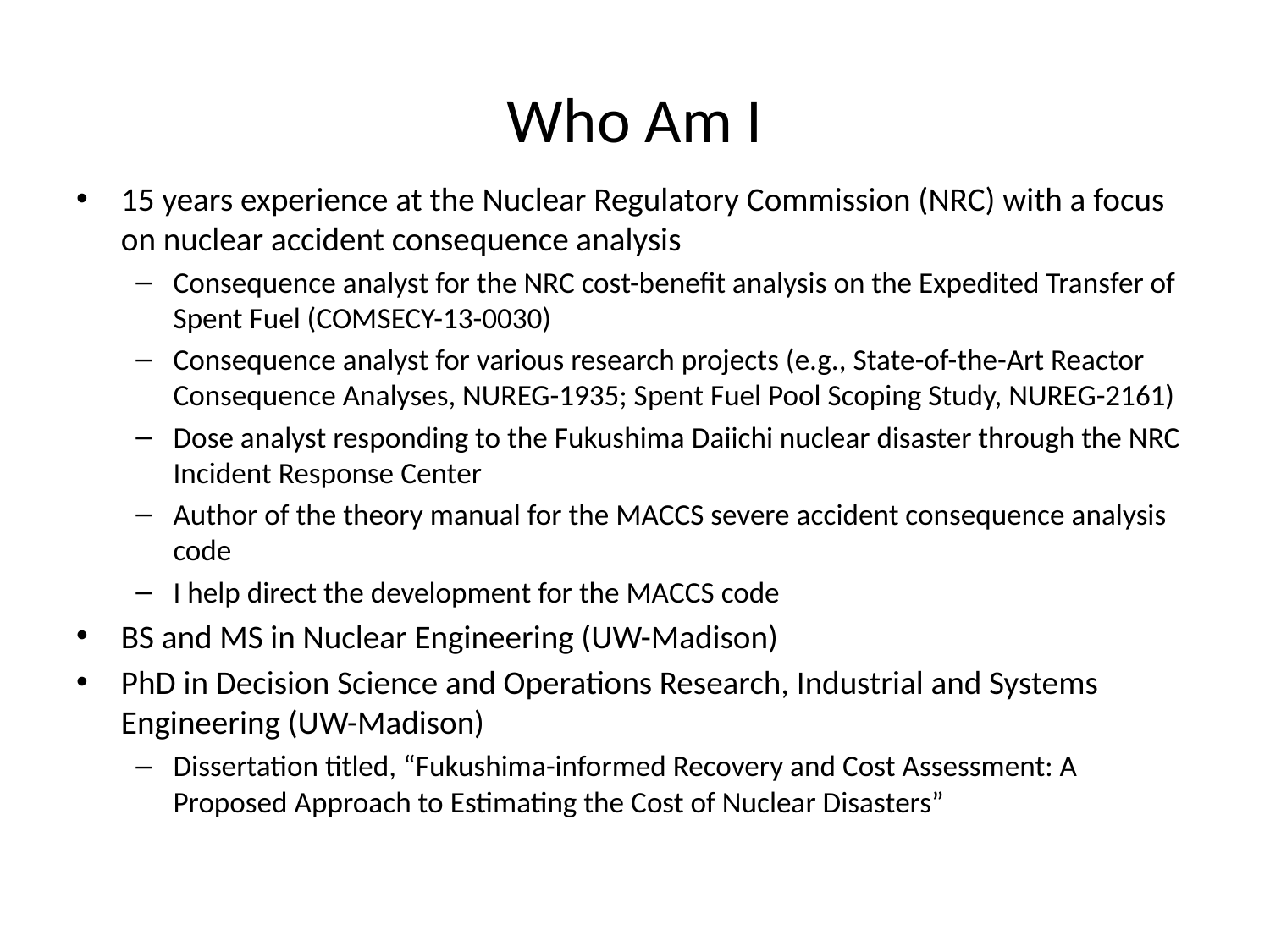

# Who Am I
15 years experience at the Nuclear Regulatory Commission (NRC) with a focus on nuclear accident consequence analysis
Consequence analyst for the NRC cost-benefit analysis on the Expedited Transfer of Spent Fuel (COMSECY-13-0030)
Consequence analyst for various research projects (e.g., State-of-the-Art Reactor Consequence Analyses, NUREG-1935; Spent Fuel Pool Scoping Study, NUREG-2161)
Dose analyst responding to the Fukushima Daiichi nuclear disaster through the NRC Incident Response Center
Author of the theory manual for the MACCS severe accident consequence analysis code
I help direct the development for the MACCS code
BS and MS in Nuclear Engineering (UW-Madison)
PhD in Decision Science and Operations Research, Industrial and Systems Engineering (UW-Madison)
Dissertation titled, “Fukushima-informed Recovery and Cost Assessment: A Proposed Approach to Estimating the Cost of Nuclear Disasters”
3